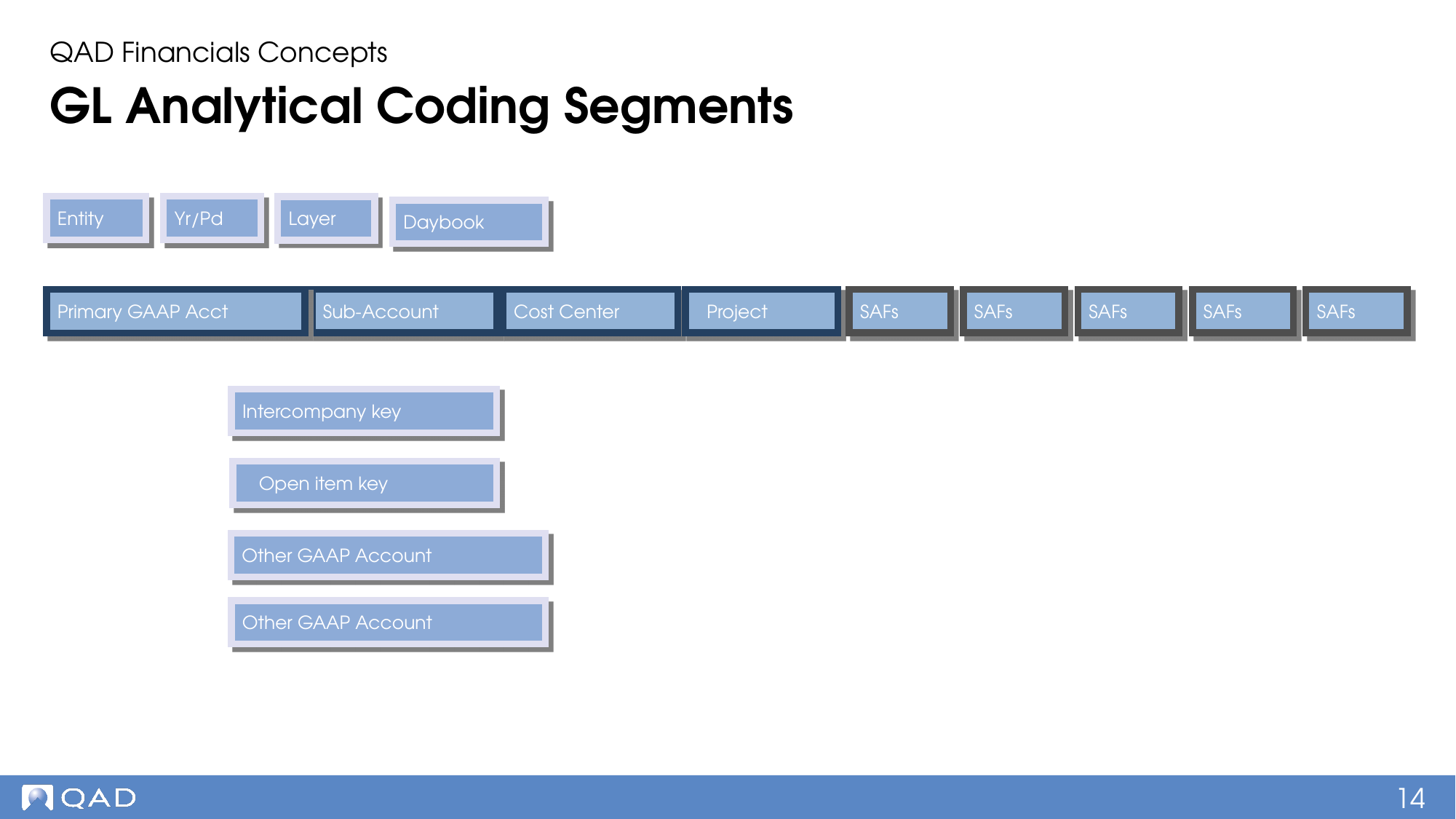

QAD Financials Concepts
# GL Analytical Coding Segments
Entity
Yr/Pd
Layer
Daybook
Sub-Account
Cost Center
  Project
SAFs
SAFs
SAFs
SAFs
SAFs
Primary GAAP Acct
Intercompany key
   Open item key
Other GAAP Account
Other GAAP Account
14